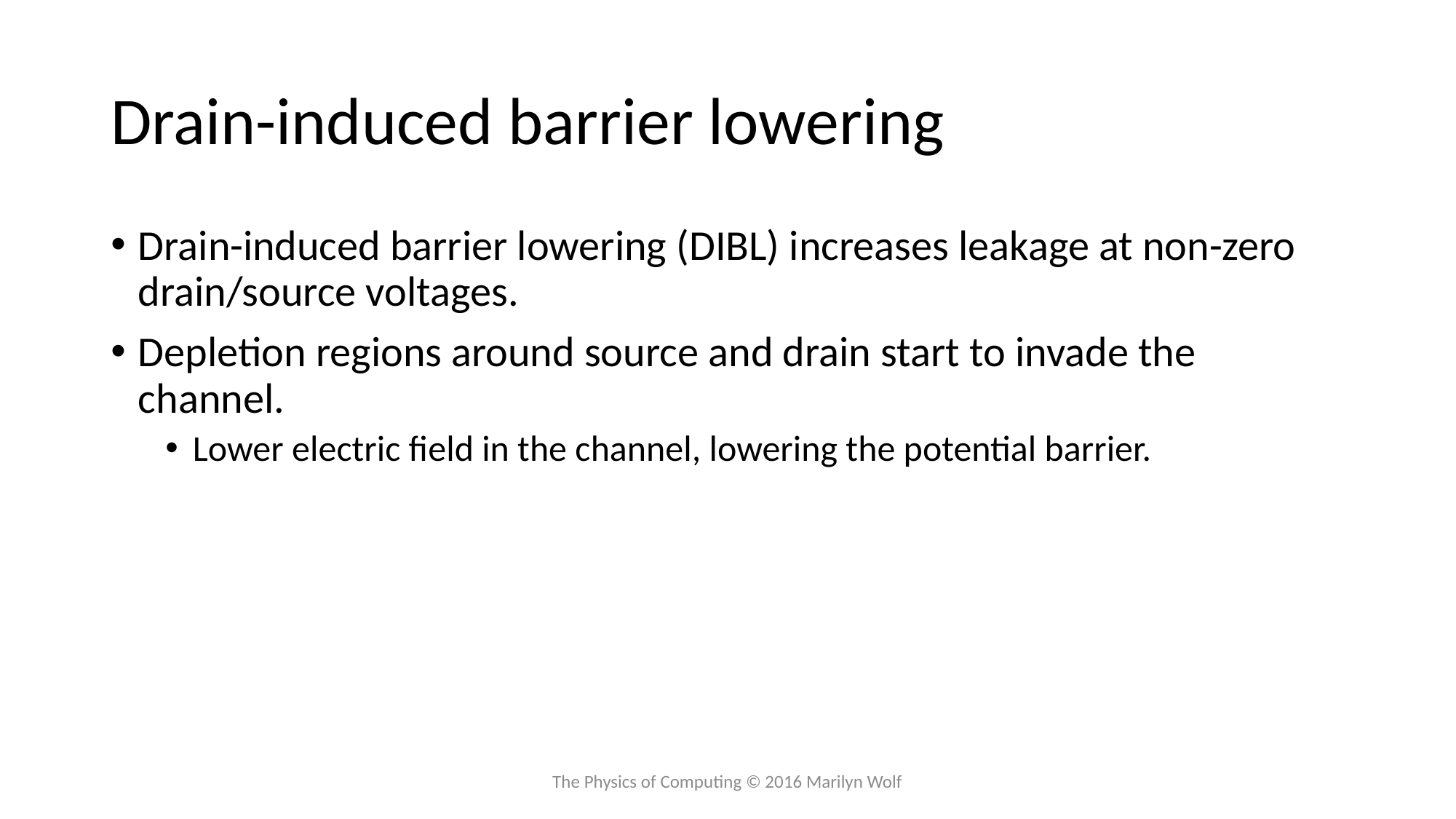

# Drain-induced barrier lowering
Drain-induced barrier lowering (DIBL) increases leakage at non-zero drain/source voltages.
Depletion regions around source and drain start to invade the channel.
Lower electric field in the channel, lowering the potential barrier.
The Physics of Computing © 2016 Marilyn Wolf